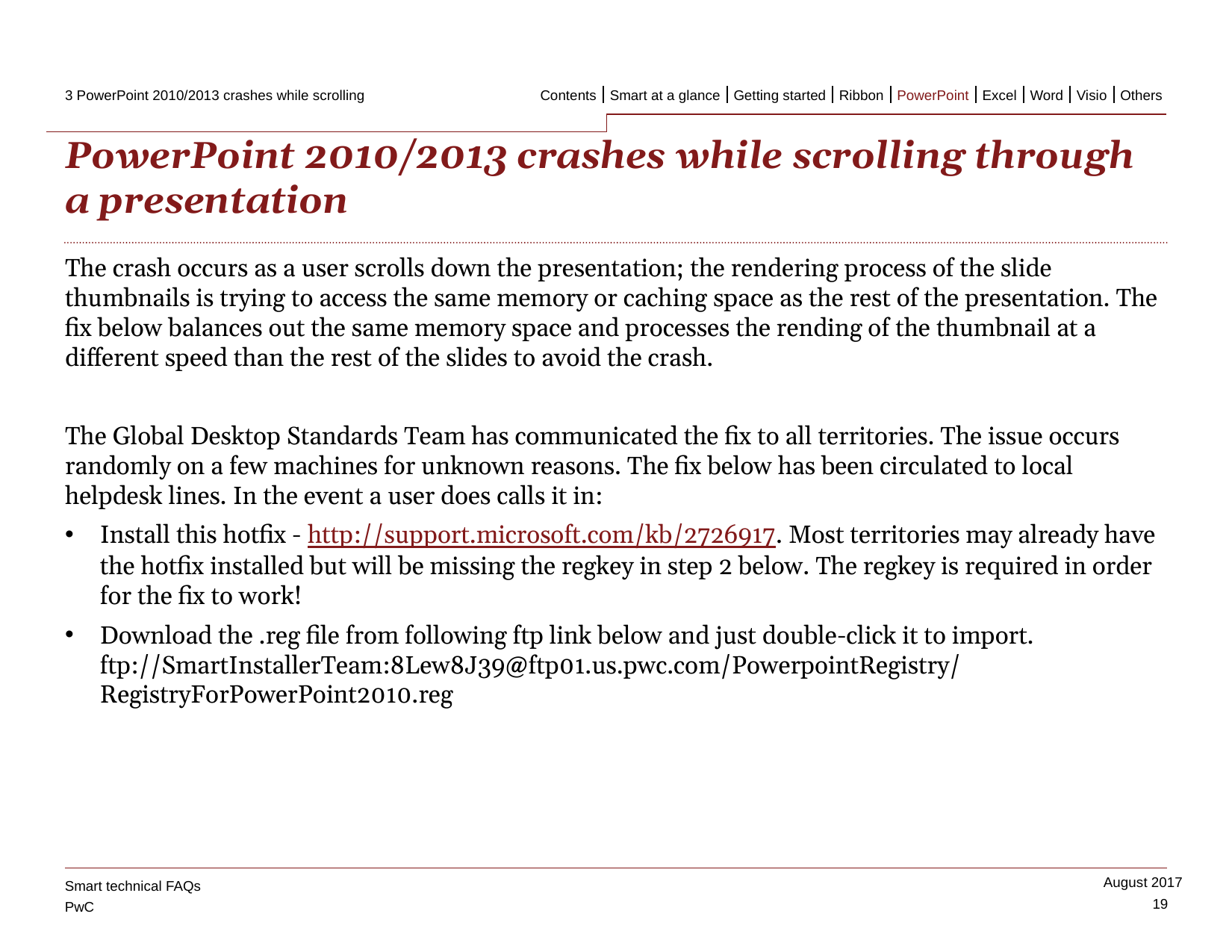

3 PowerPoint 2010/2013 crashes while scrolling
Contents
Smart at a glance
Getting started
Ribbon
PowerPoint
Excel
Word
Visio
Others
# PowerPoint 2010/2013 crashes while scrolling through a presentation
The crash occurs as a user scrolls down the presentation; the rendering process of the slide thumbnails is trying to access the same memory or caching space as the rest of the presentation. The fix below balances out the same memory space and processes the rending of the thumbnail at a different speed than the rest of the slides to avoid the crash.

The Global Desktop Standards Team has communicated the fix to all territories. The issue occurs randomly on a few machines for unknown reasons. The fix below has been circulated to local helpdesk lines. In the event a user does calls it in:
Install this hotfix - http://support.microsoft.com/kb/2726917. Most territories may already have the hotfix installed but will be missing the regkey in step 2 below. The regkey is required in order for the fix to work!
Download the .reg file from following ftp link below and just double-click it to import.
ftp://SmartInstallerTeam:8Lew8J39@ftp01.us.pwc.com/PowerpointRegistry/RegistryForPowerPoint2010.reg
Smart technical FAQs
19